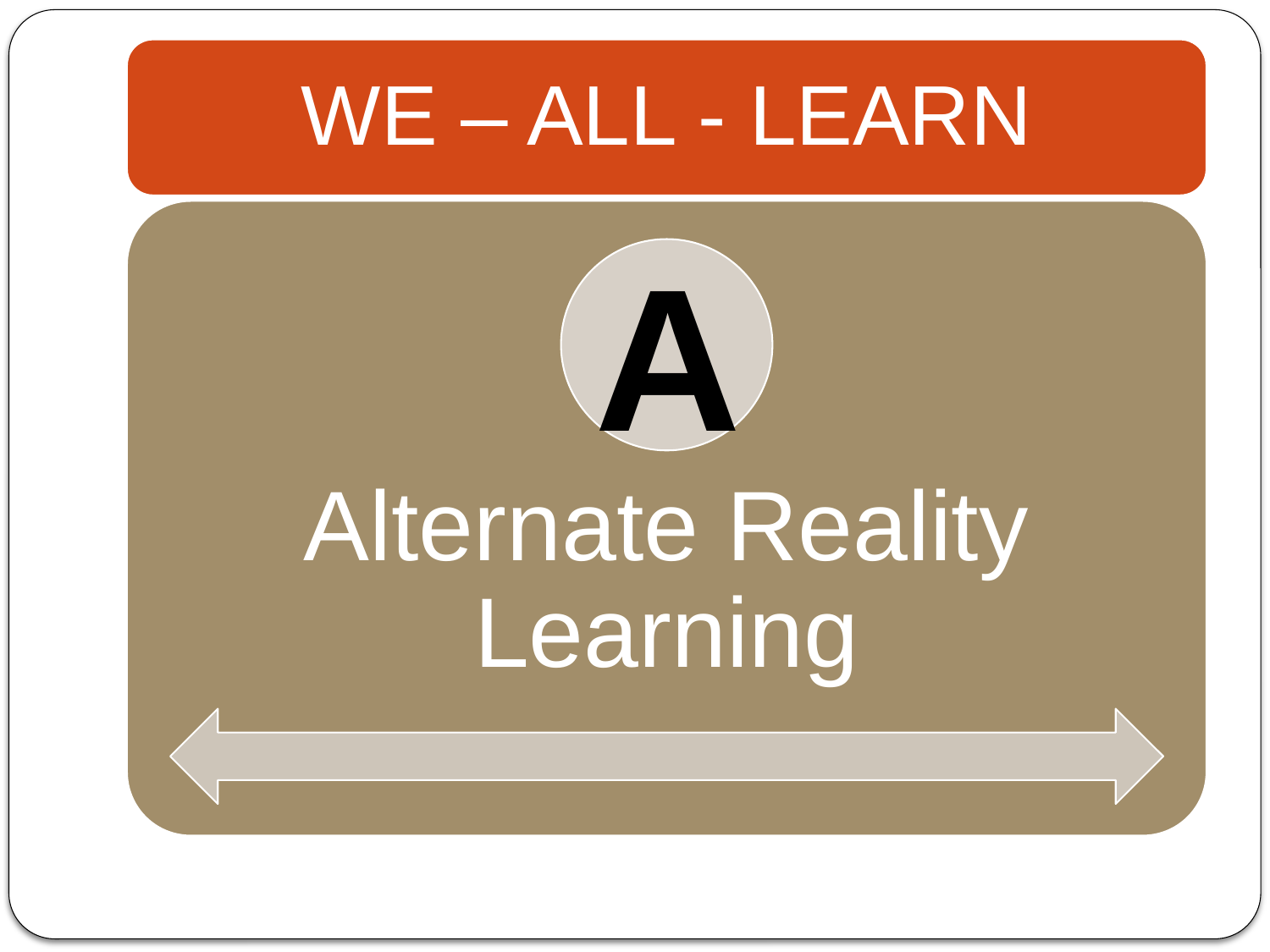

#
WE – ALL - LEARN

Alternate Reality Learning
A